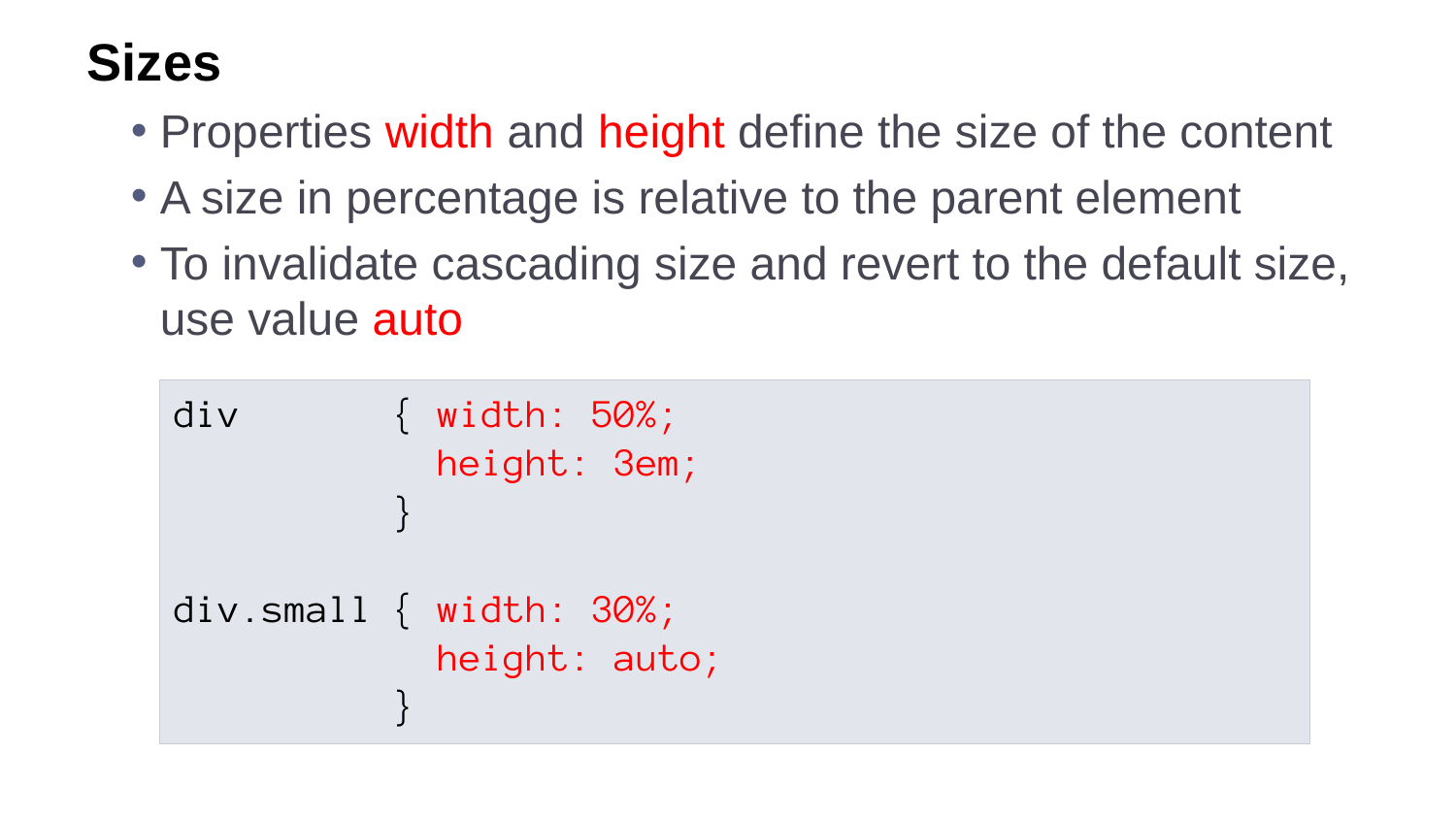

Sizes
Properties width and height define the size of the content
A size in percentage is relative to the parent element
To invalidate cascading size and revert to the default size, use value auto
div			{ width: 50%;
				  height: 3em;
				}

div.small	{ width: 30%;
				  height: auto;
				}